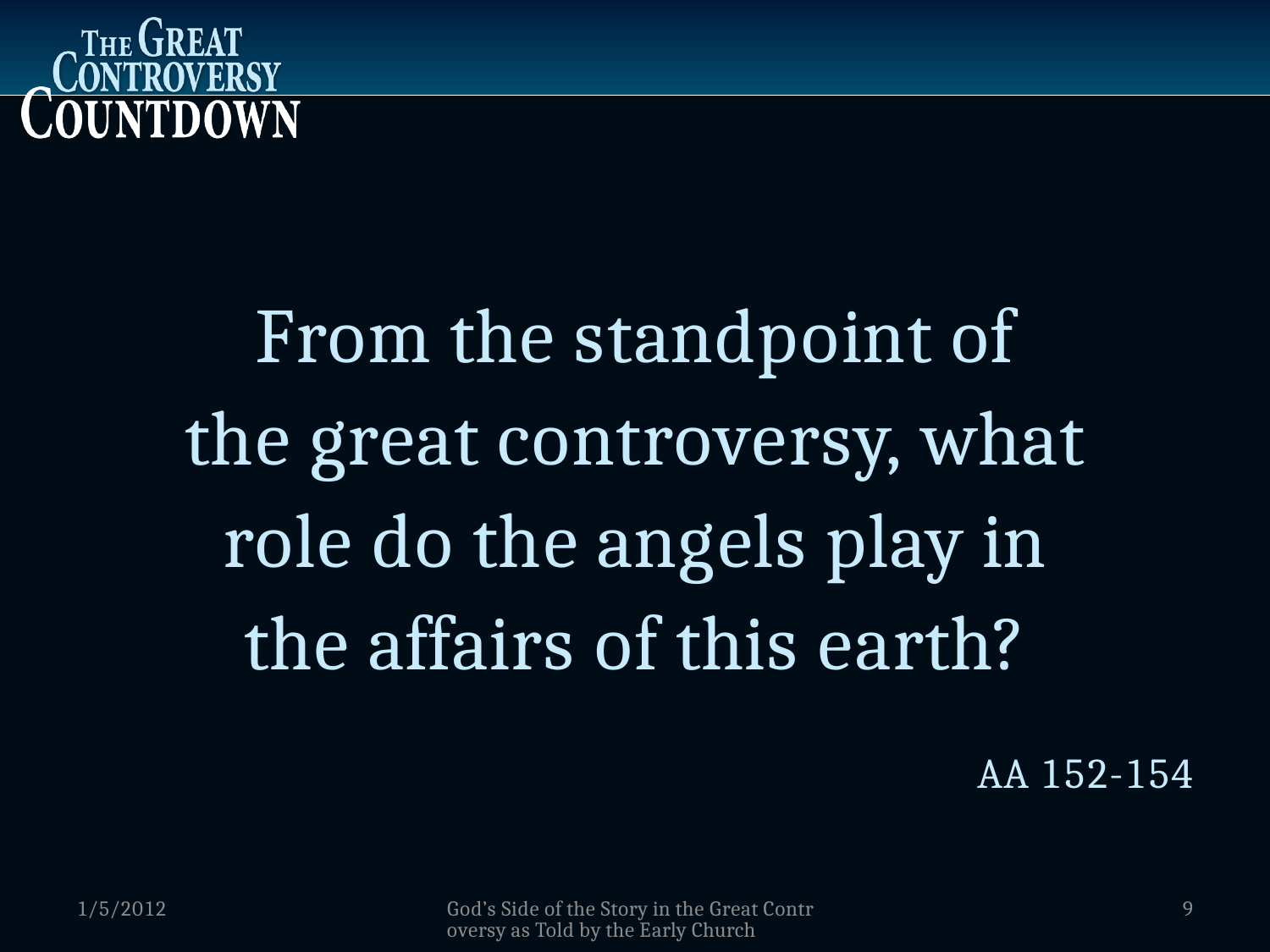

From the standpoint of
the great controversy, what
role do the angels play in
the affairs of this earth?

AA 152-154
1/5/2012
God’s Side of the Story in the Great Controversy as Told by the Early Church
9